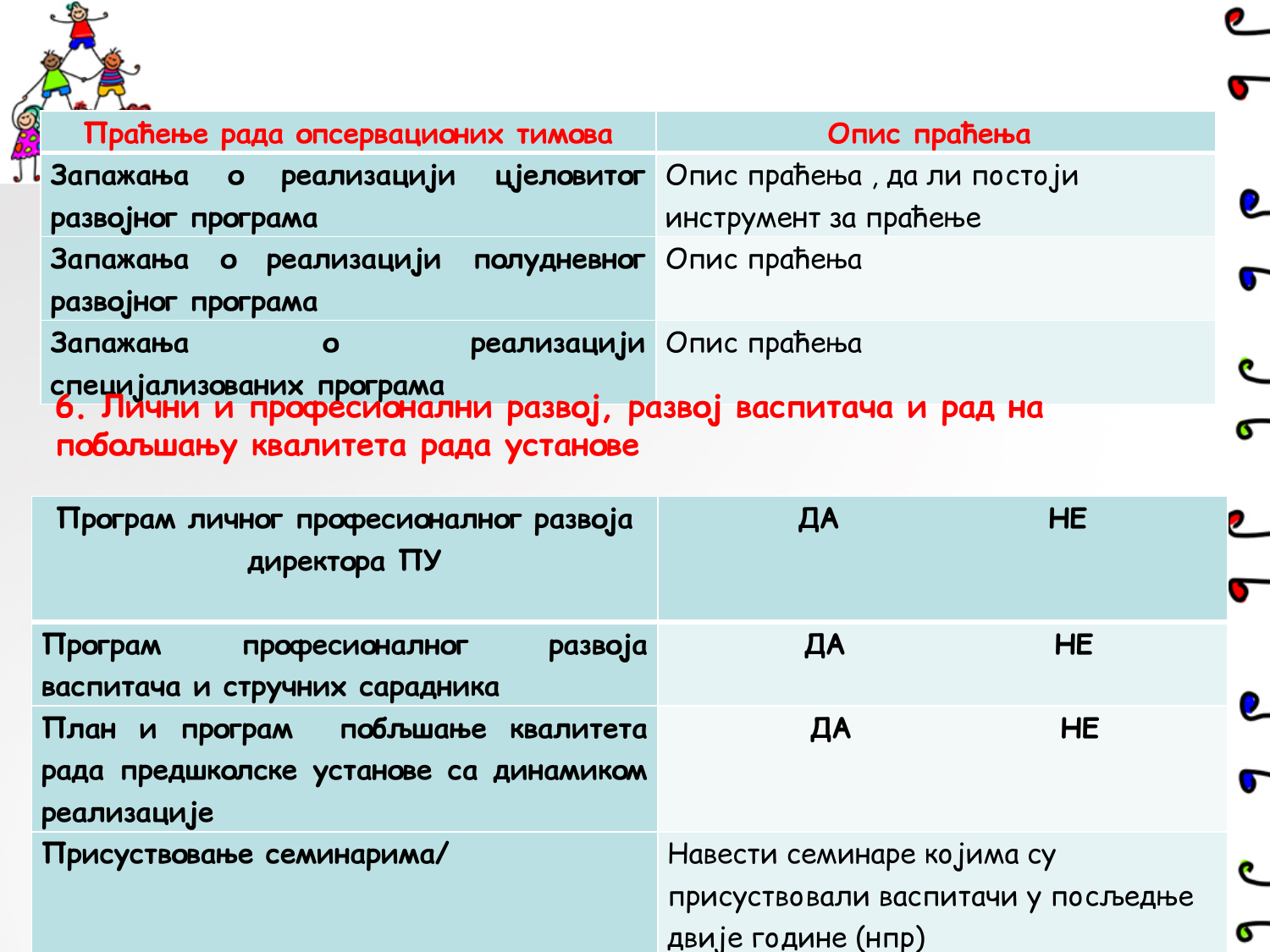

| Праћење рада опсервационих тимова | Опис праћења |
| --- | --- |
| Запажања о реализацији цјеловитог развојног програма | Опис праћења , да ли постоји инструмент за праћење |
| Запажања о реализацији полудневног развојног програма | Опис праћења |
| Запажања о реализацији специјализованих програма | Опис праћења |
6. Лични и професионални развој, развој васпитача и рад на побољшању квалитета рада установе

| Програм личног професионалног развоја директора ПУ | ДА НЕ |
| --- | --- |
| Програм професионалног развоја васпитача и стручних сарадника | ДА НЕ |
| План и програм побљшање квалитета рада предшколске установе са динамиком реализације | ДА НЕ |
| Присуствовање семинарима/ | Навести семинаре којима су присуствовали васпитачи у посљедње двије године (нпр) |
| Пројектне активности | Опис |